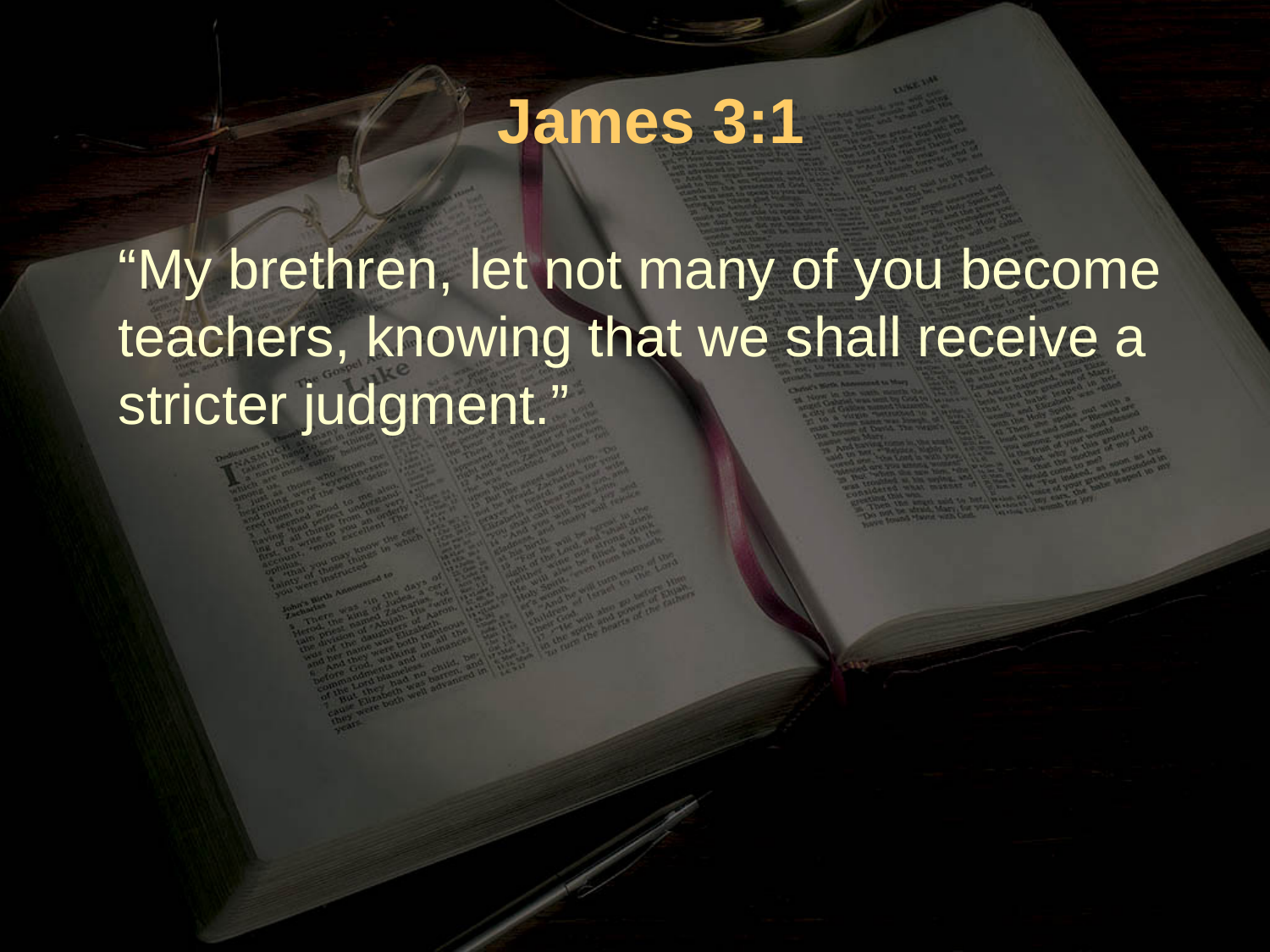

James 3:1

“My brethren, let not many of you become teachers, knowing that we shall receive a stricter judgment.”